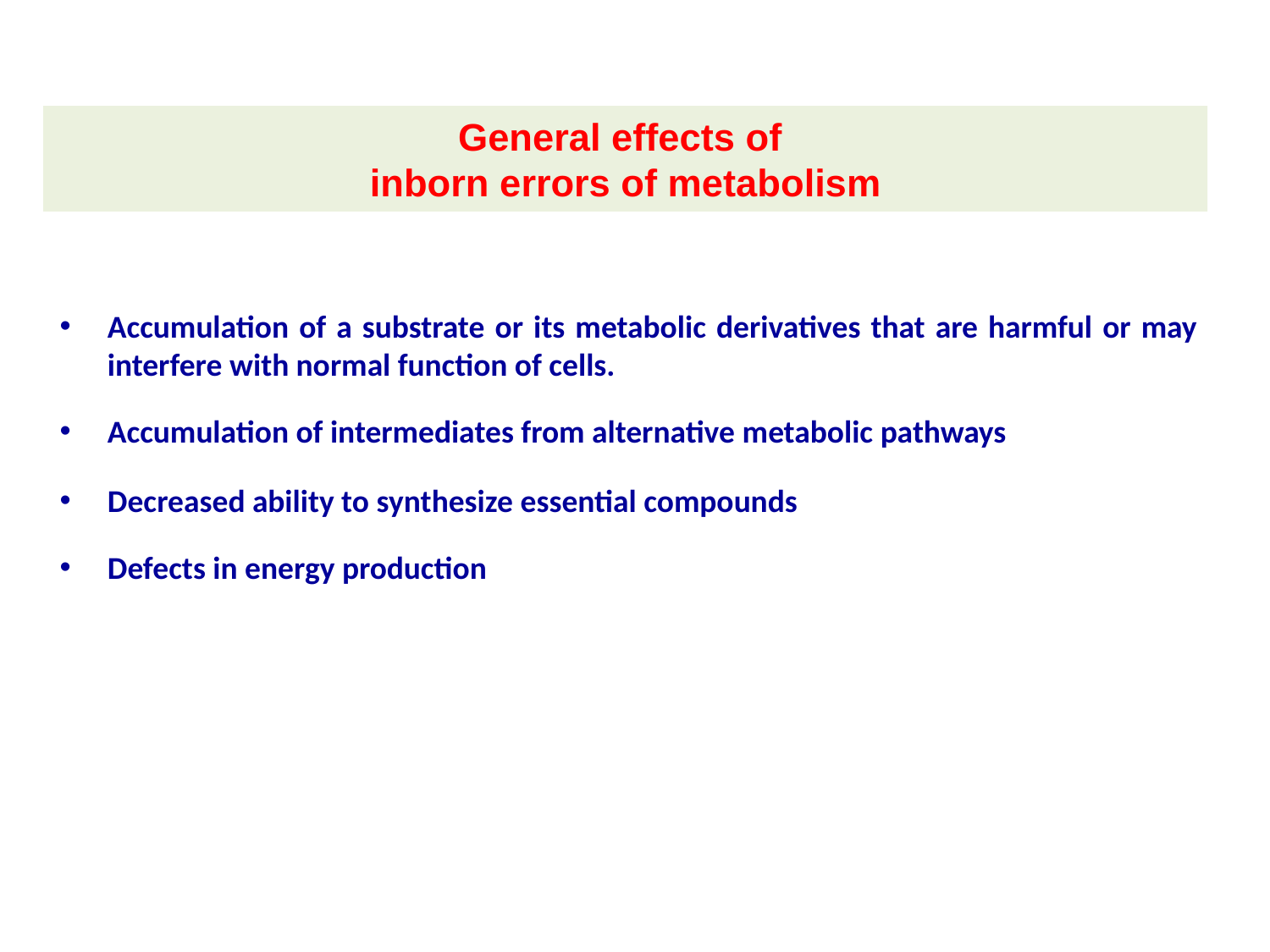

General effects of
inborn errors of metabolism

Accumulation of a substrate or its metabolic derivatives that are harmful or may interfere with normal function of cells.

Accumulation of intermediates from alternative metabolic pathways

Decreased ability to synthesize essential compounds

Defects in energy production